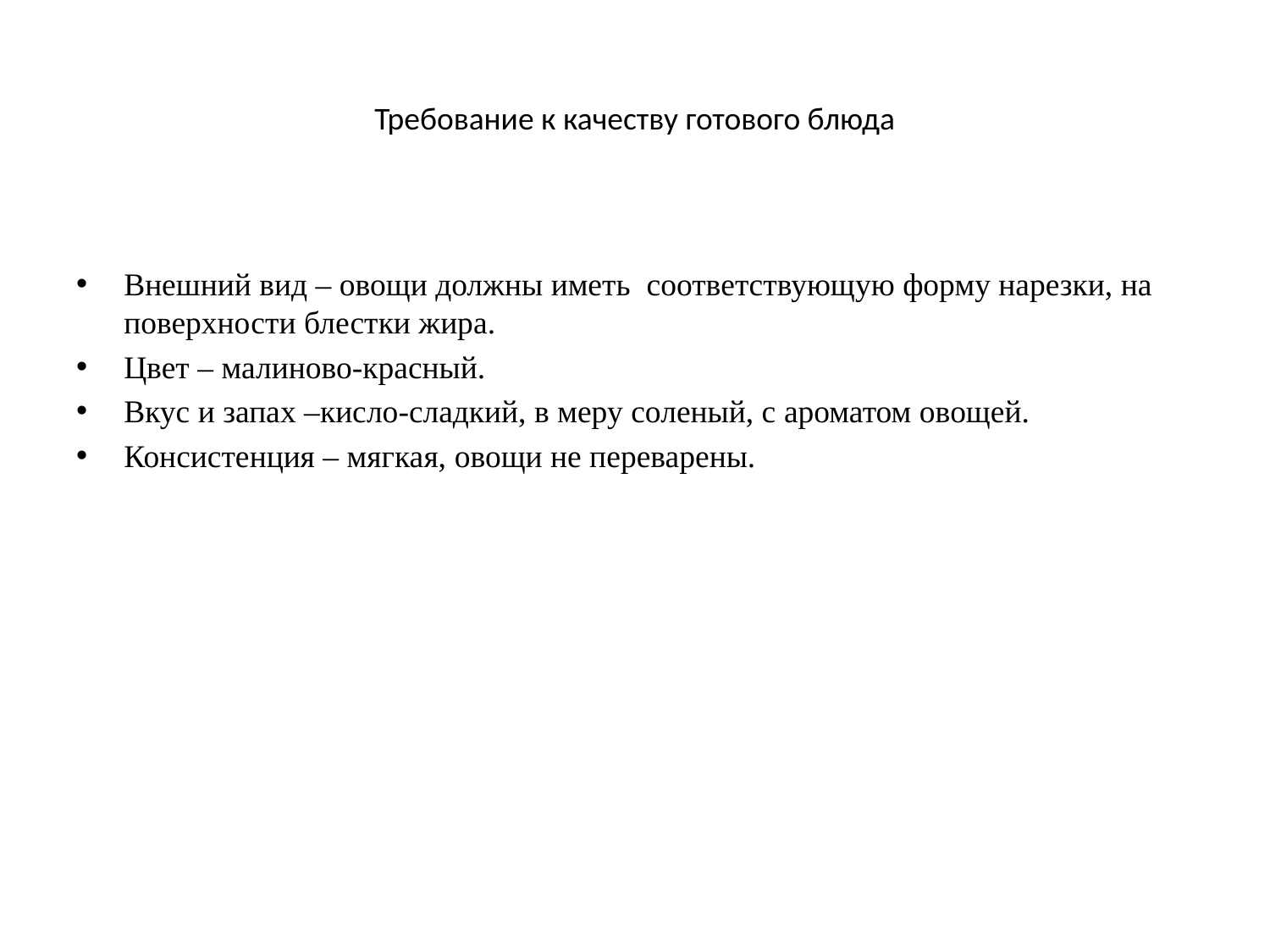

# Требование к качеству готового блюда
Внешний вид – овощи должны иметь  соответствующую форму нарезки, на поверхности блестки жира.
Цвет – малиново-красный.
Вкус и запах –кисло-сладкий, в меру соленый, с ароматом овощей.
Консистенция – мягкая, овощи не переварены.